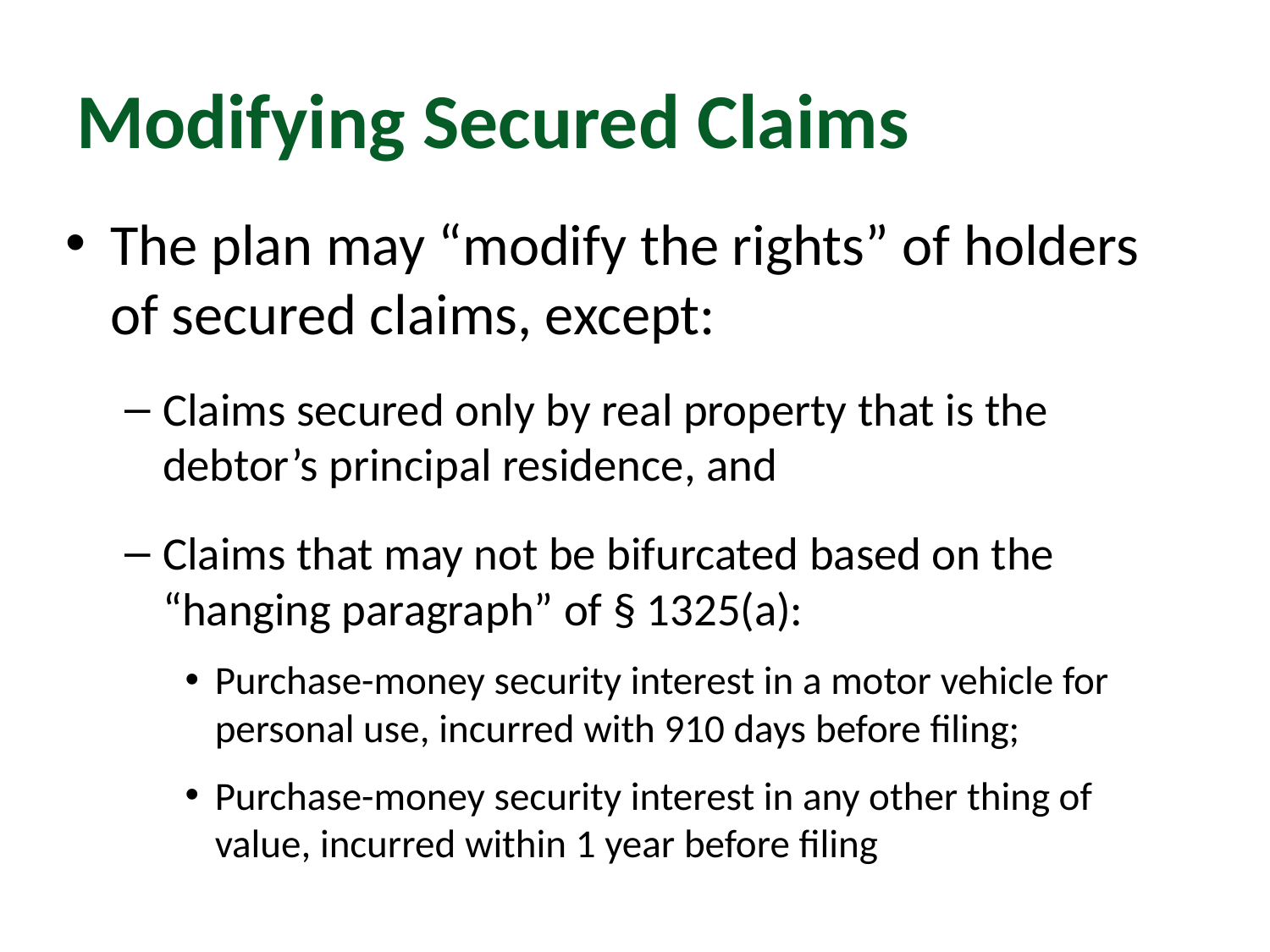

# Modifying Secured Claims
The plan may “modify the rights” of holders of secured claims, except:
Claims secured only by real property that is the debtor’s principal residence, and
Claims that may not be bifurcated based on the “hanging paragraph” of § 1325(a):
Purchase-money security interest in a motor vehicle for personal use, incurred with 910 days before filing;
Purchase-money security interest in any other thing of value, incurred within 1 year before filing